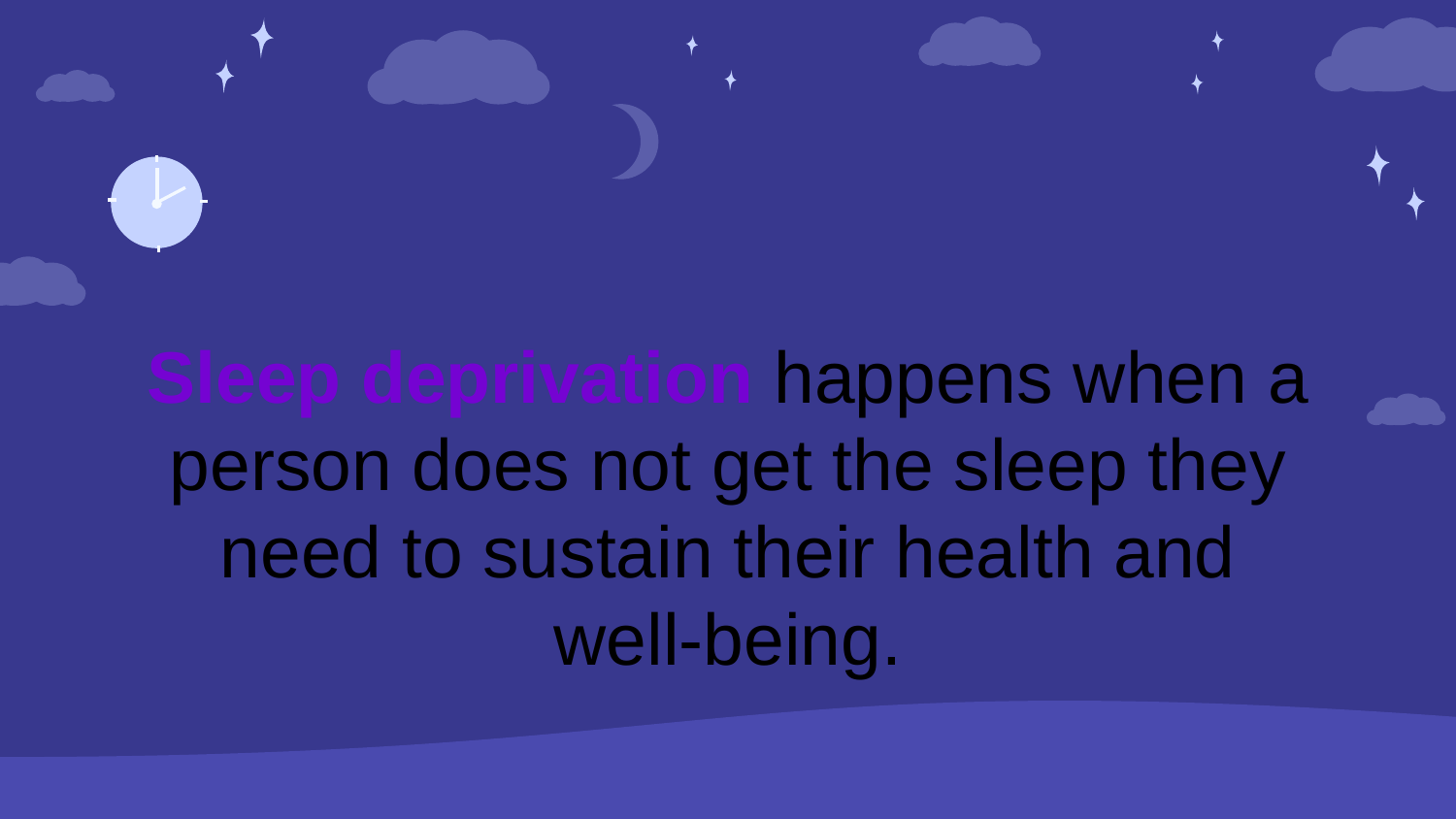

Sleep deprivation happens when a person does not get the sleep they need to sustain their health and well-being.